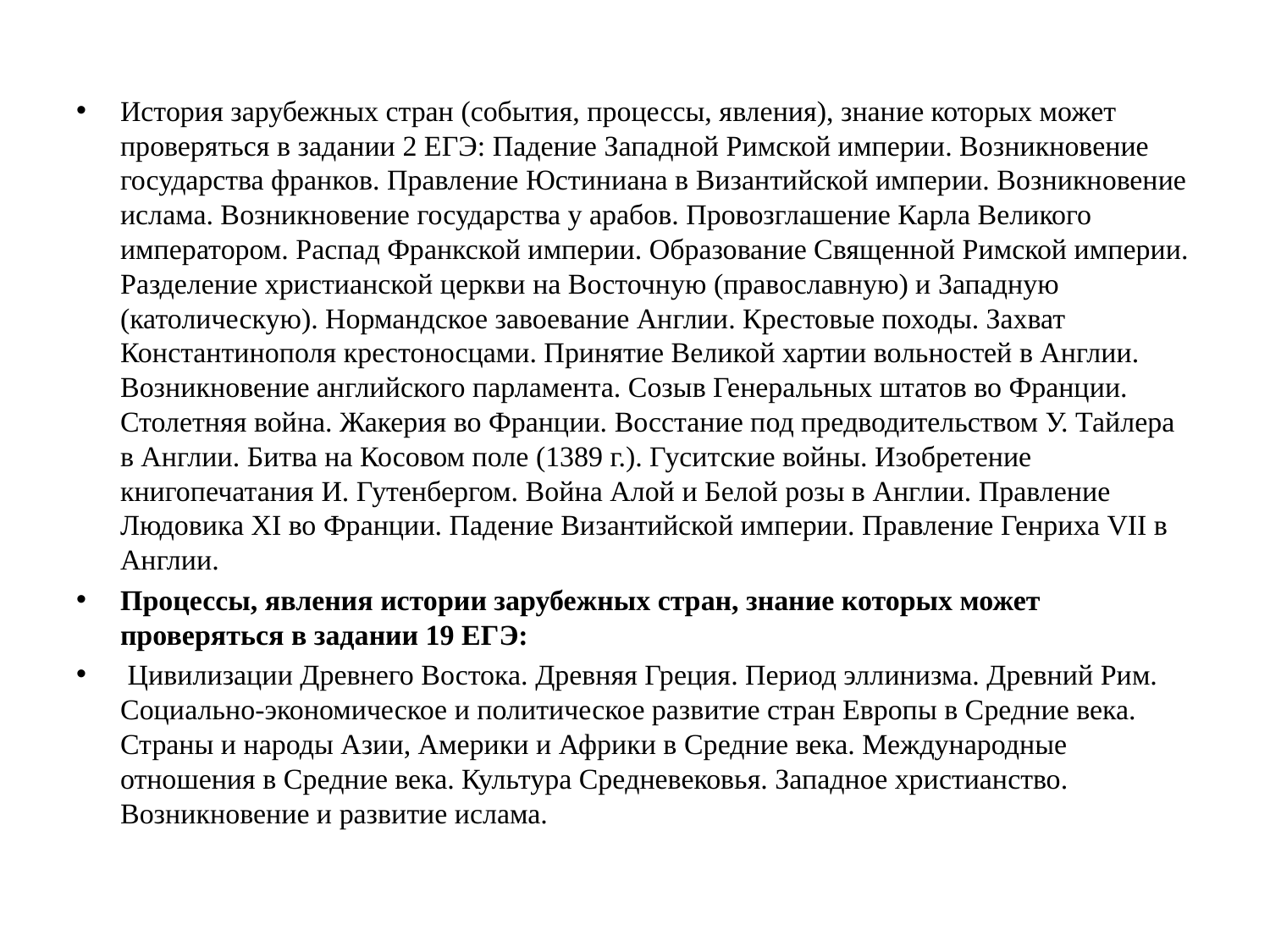

История зарубежных стран (события, процессы, явления), знание которых может проверяться в задании 2 ЕГЭ: Падение Западной Римской империи. Возникновение государства франков. Правление Юстиниана в Византийской империи. Возникновение ислама. Возникновение государства у арабов. Провозглашение Карла Великого императором. Распад Франкской империи. Образование Священной Римской империи. Разделение христианской церкви на Восточную (православную) и Западную (католическую). Нормандское завоевание Англии. Крестовые походы. Захват Константинополя крестоносцами. Принятие Великой хартии вольностей в Англии. Возникновение английского парламента. Созыв Генеральных штатов во Франции. Столетняя война. Жакерия во Франции. Восстание под предводительством У. Тайлера в Англии. Битва на Косовом поле (1389 г.). Гуситские войны. Изобретение книгопечатания И. Гутенбергом. Война Алой и Белой розы в Англии. Правление Людовика XI во Франции. Падение Византийской империи. Правление Генриха VII в Англии.
Процессы, явления истории зарубежных стран, знание которых может проверяться в задании 19 ЕГЭ:
 Цивилизации Древнего Востока. Древняя Греция. Период эллинизма. Древний Рим. Социально-экономическое и политическое развитие стран Европы в Средние века. Страны и народы Азии, Америки и Африки в Средние века. Международные отношения в Средние века. Культура Средневековья. Западное христианство. Возникновение и развитие ислама.